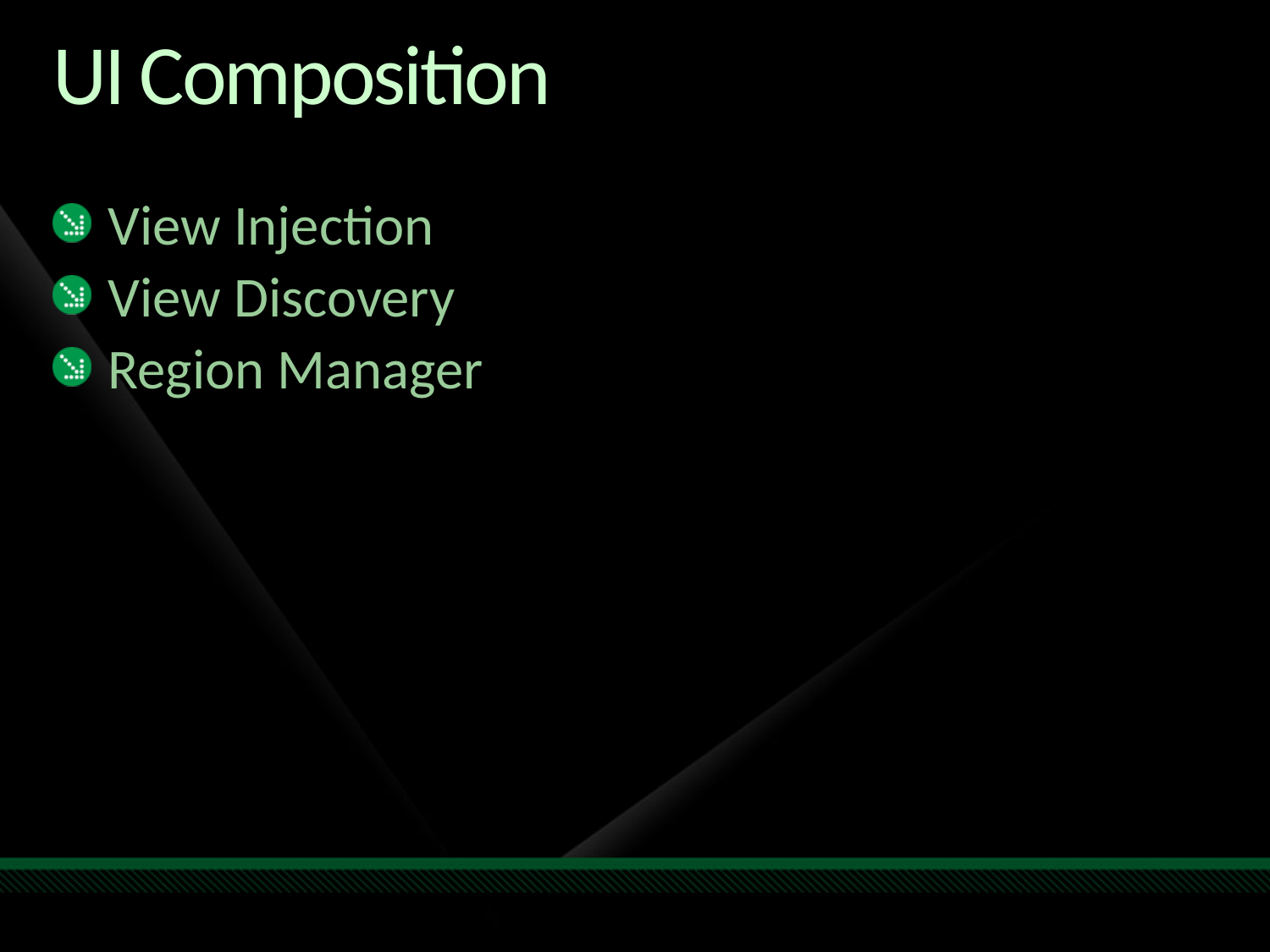

# UI Composition
View Injection
View Discovery
Region Manager